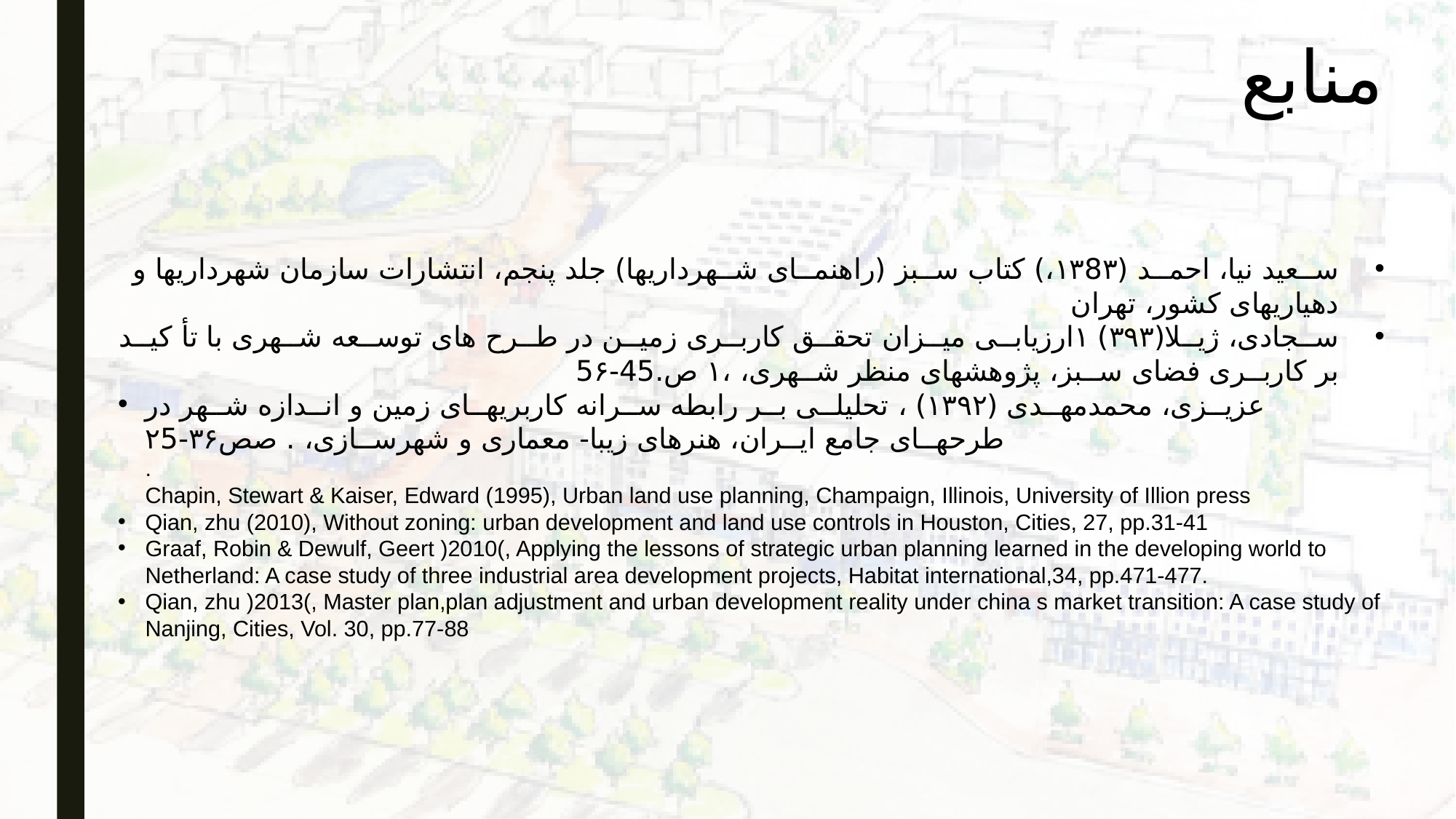

منابع

ســعید نیا، احمــد (۱۳8۳،) کتاب ســبز (راهنمــای شــهرداریها) جلد پنجم، انتشارات سازمان شهرداریها و دهیاریهای کشور، تهران
ســجادی، ژیــلا(۳۹۳) ۱ارزیابــی میــزان تحقــق کاربــری زمیــن در طــرح های توســعه شــهری با تأ کیــد بر کاربــری فضای ســبز، پژوهشهای منظر شــهری، ،۱ ص.45-5۶
عزیــزی، محمدمهــدی (۱۳۹۲) ، تحلیلــی بــر رابطه ســرانه کاربریهــای زمین و انــدازه شــهر در طرحهــای جامع ایــران، هنرهای زیبا- معماری و شهرســازی، . صص۳۶-۲5
.
Chapin, Stewart & Kaiser, Edward (1995), Urban land use planning, Champaign, Illinois, University of Illion press
Qian, zhu (2010), Without zoning: urban development and land use controls in Houston, Cities, 27, pp.31-41
Graaf, Robin & Dewulf, Geert )2010(, Applying the lessons of strategic urban planning learned in the developing world to Netherland: A case study of three industrial area development projects, Habitat international,34, pp.471-477.
Qian, zhu )2013(, Master plan,plan adjustment and urban development reality under china s market transition: A case study of Nanjing, Cities, Vol. 30, pp.77-88